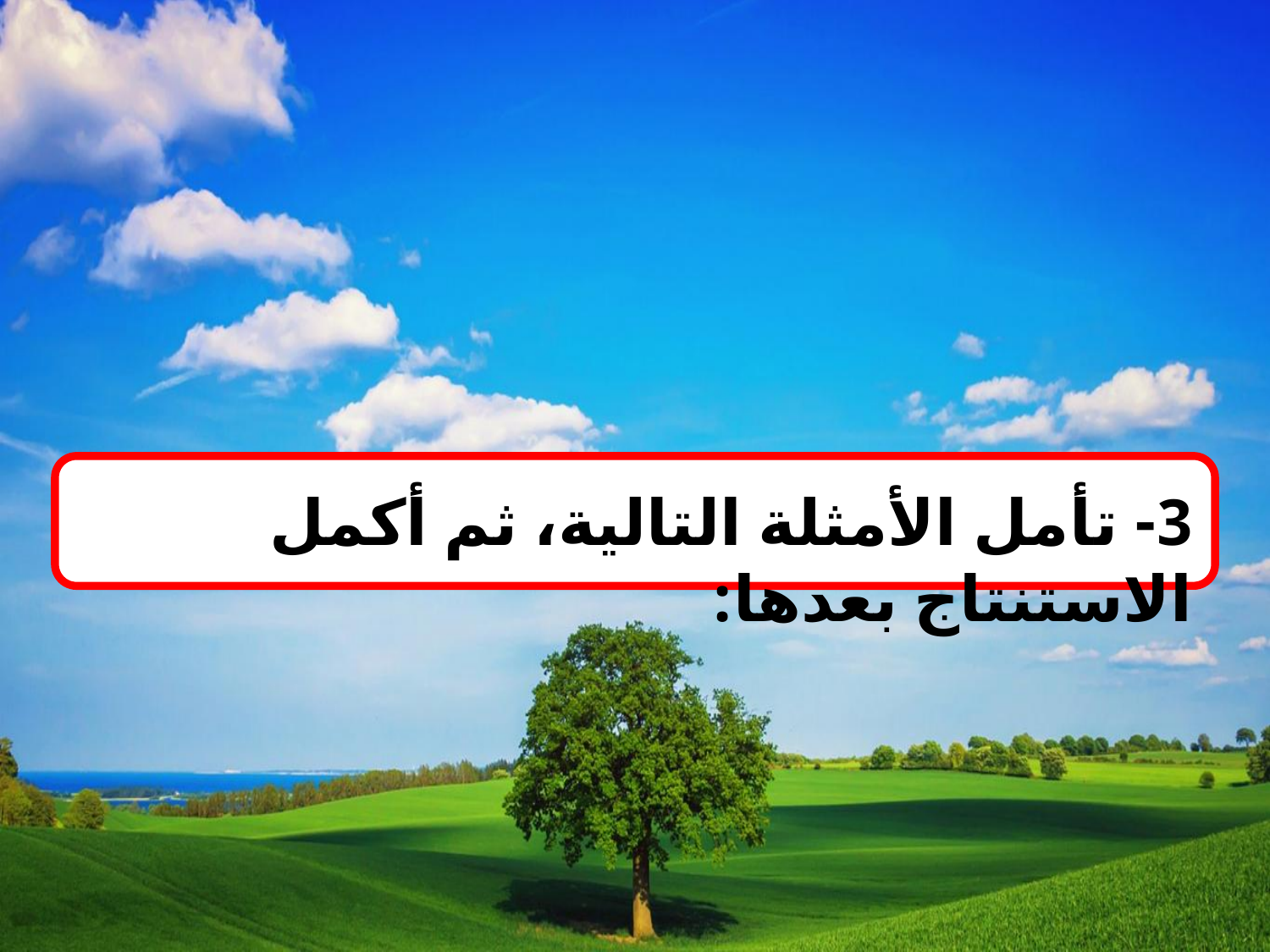

3- تأمل الأمثلة التالية، ثم أكمل الاستنتاج بعدها: